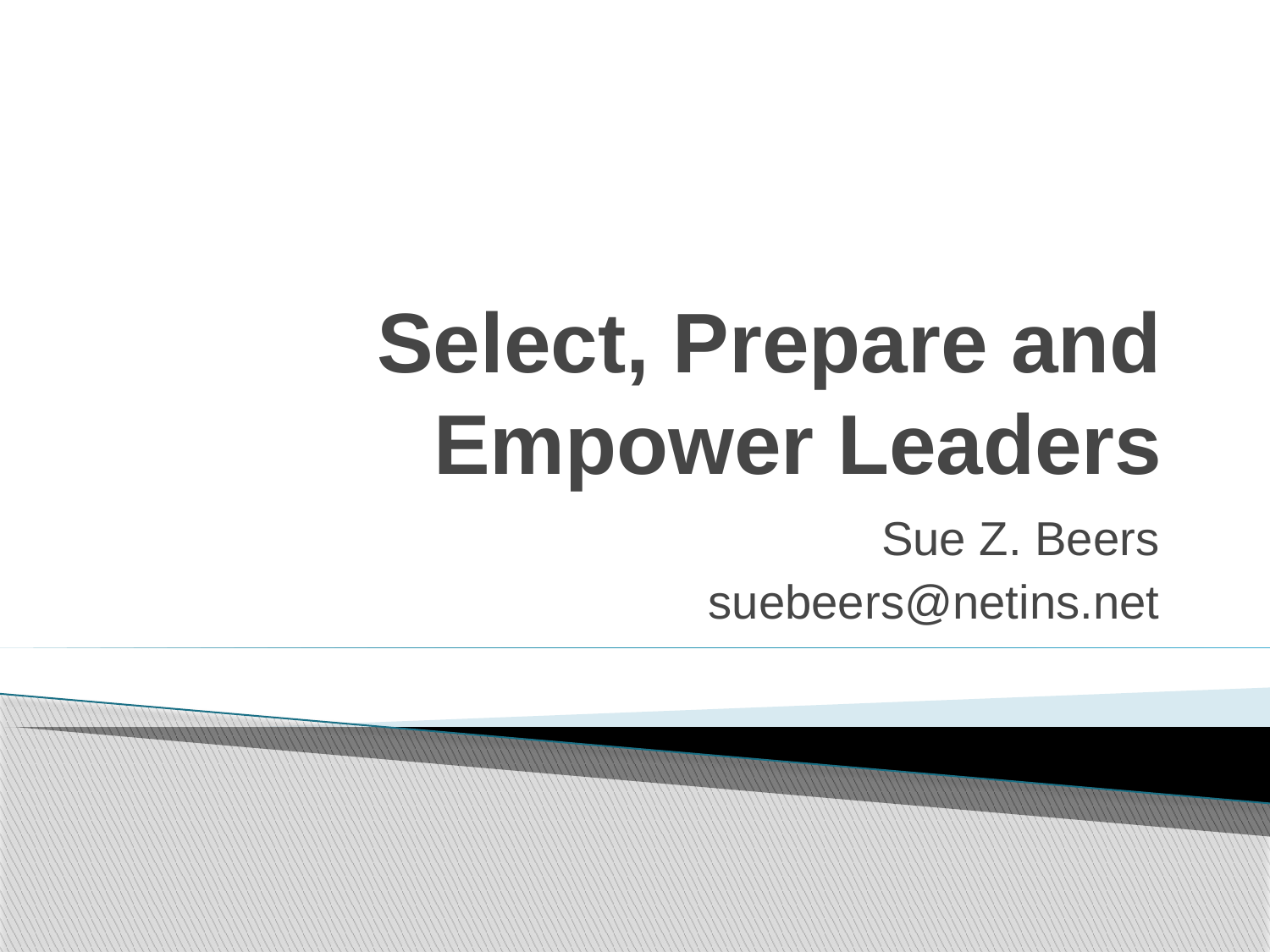

# Select, Prepare and Empower Leaders
Sue Z. Beers
suebeers@netins.net